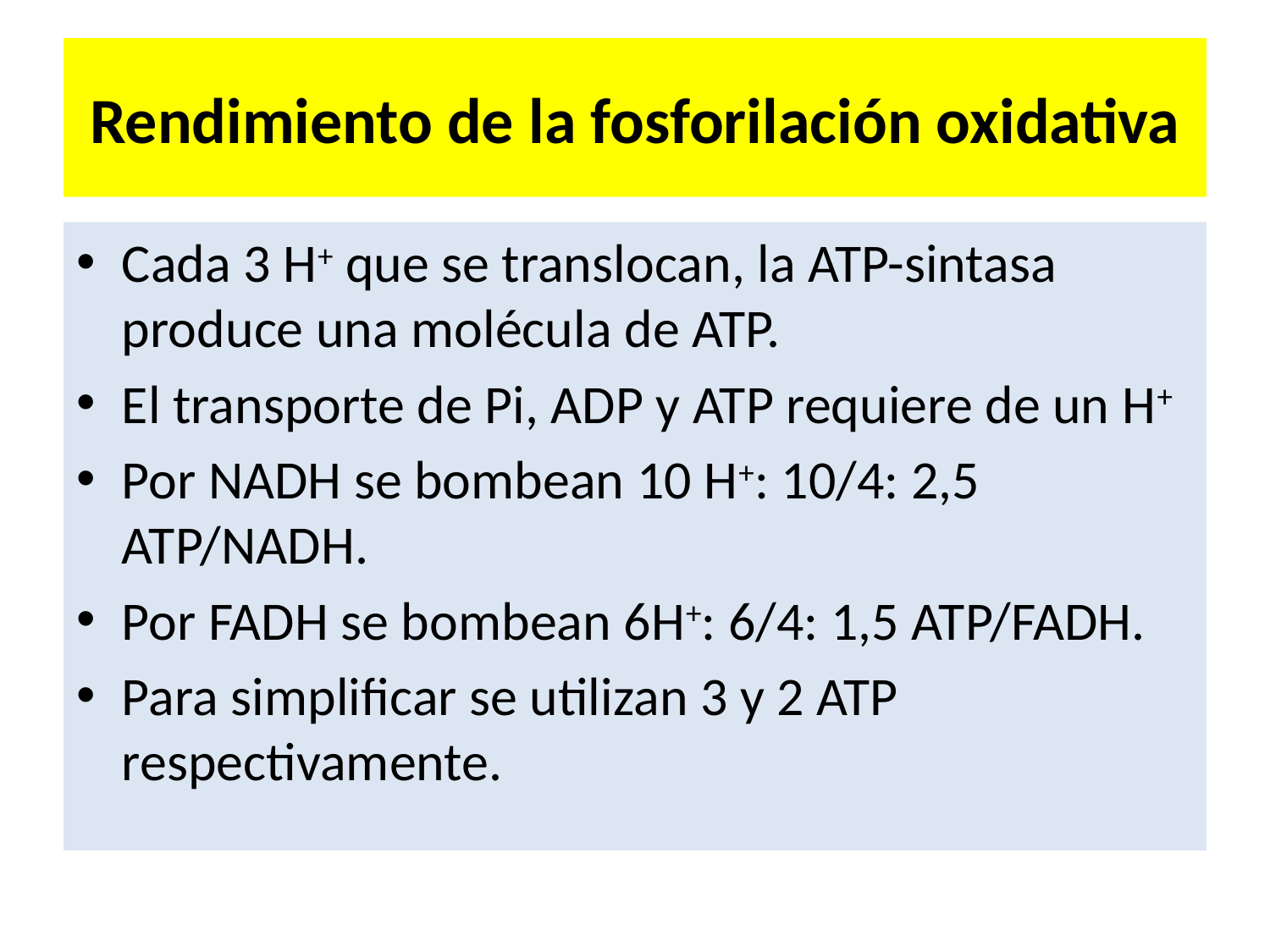

# Rendimiento de la fosforilación oxidativa
Cada 3 H+ que se translocan, la ATP-sintasa produce una molécula de ATP.
El transporte de Pi, ADP y ATP requiere de un H+
Por NADH se bombean 10 H+: 10/4: 2,5 ATP/NADH.
Por FADH se bombean 6H+: 6/4: 1,5 ATP/FADH.
Para simplificar se utilizan 3 y 2 ATP respectivamente.